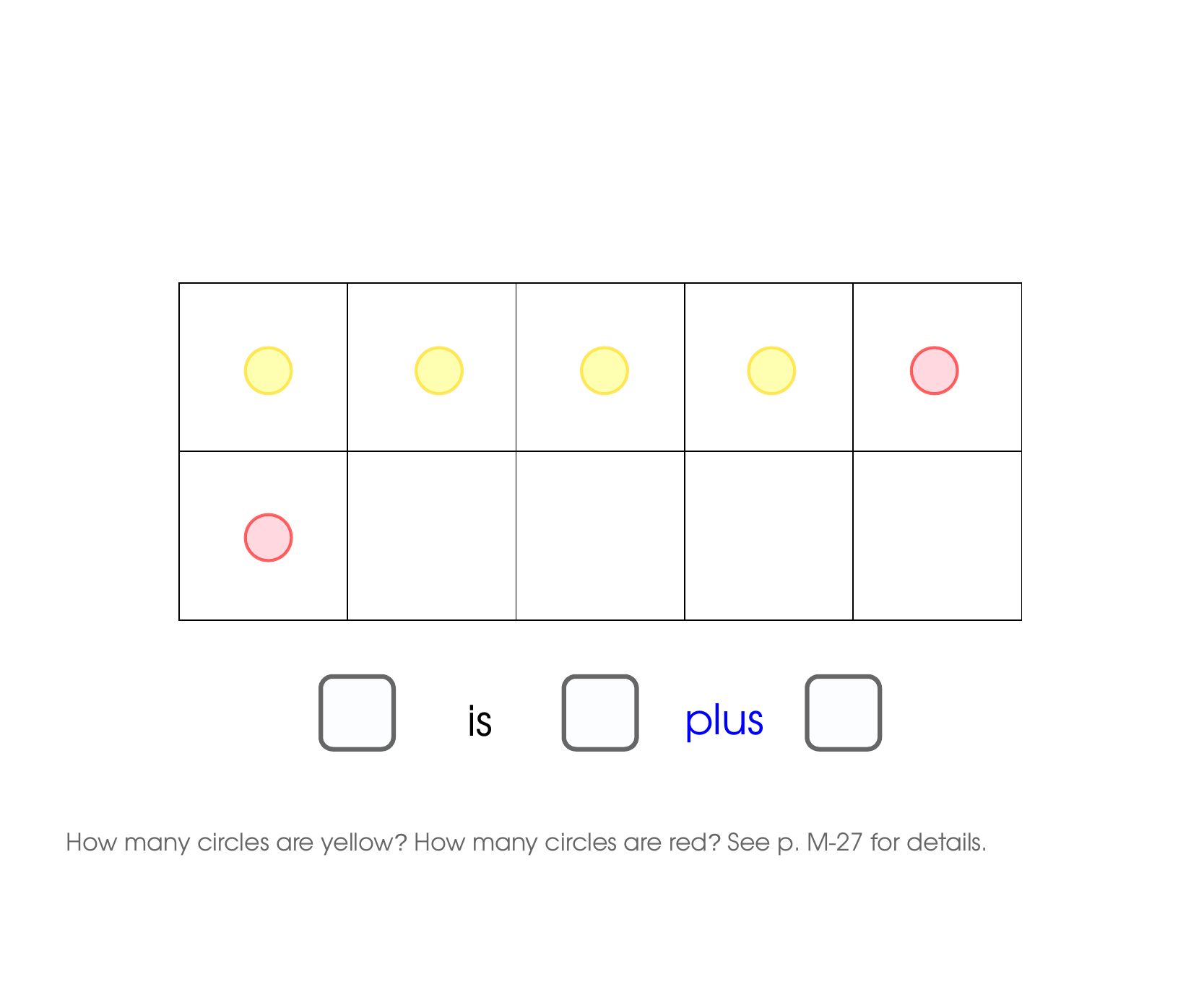

|  |  |  |  |  |
| --- | --- | --- | --- | --- |
|  |  |  |  |  |

plus
is
How many circles are yellow? How many circles are red? See p. M-27 for details.